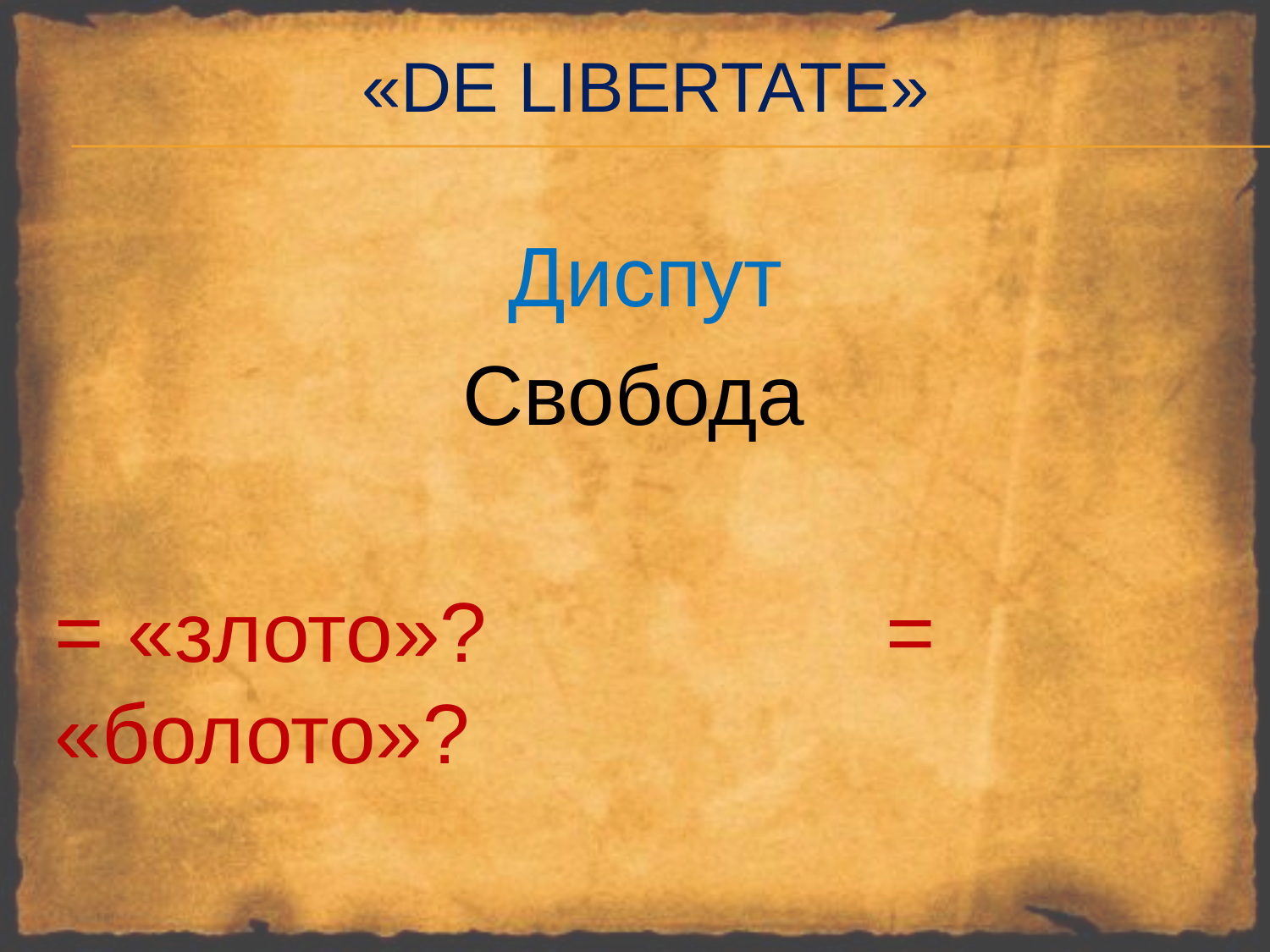

# «De libertate»
Диспут
Свобода

= «злото»?                 = «болото»?